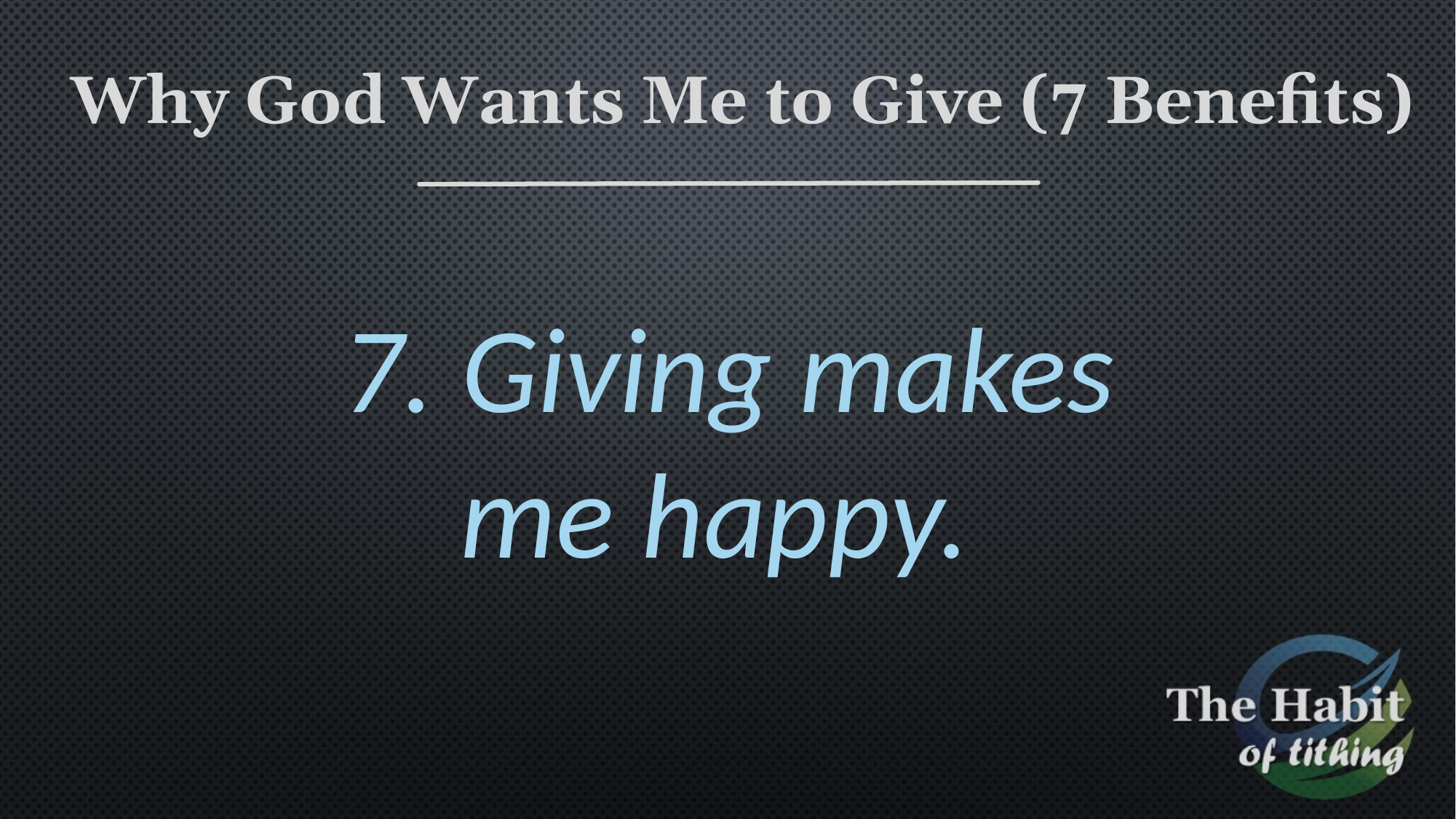

Why God Wants Me to Give (7 Benefits)
7. Giving makes me happy.